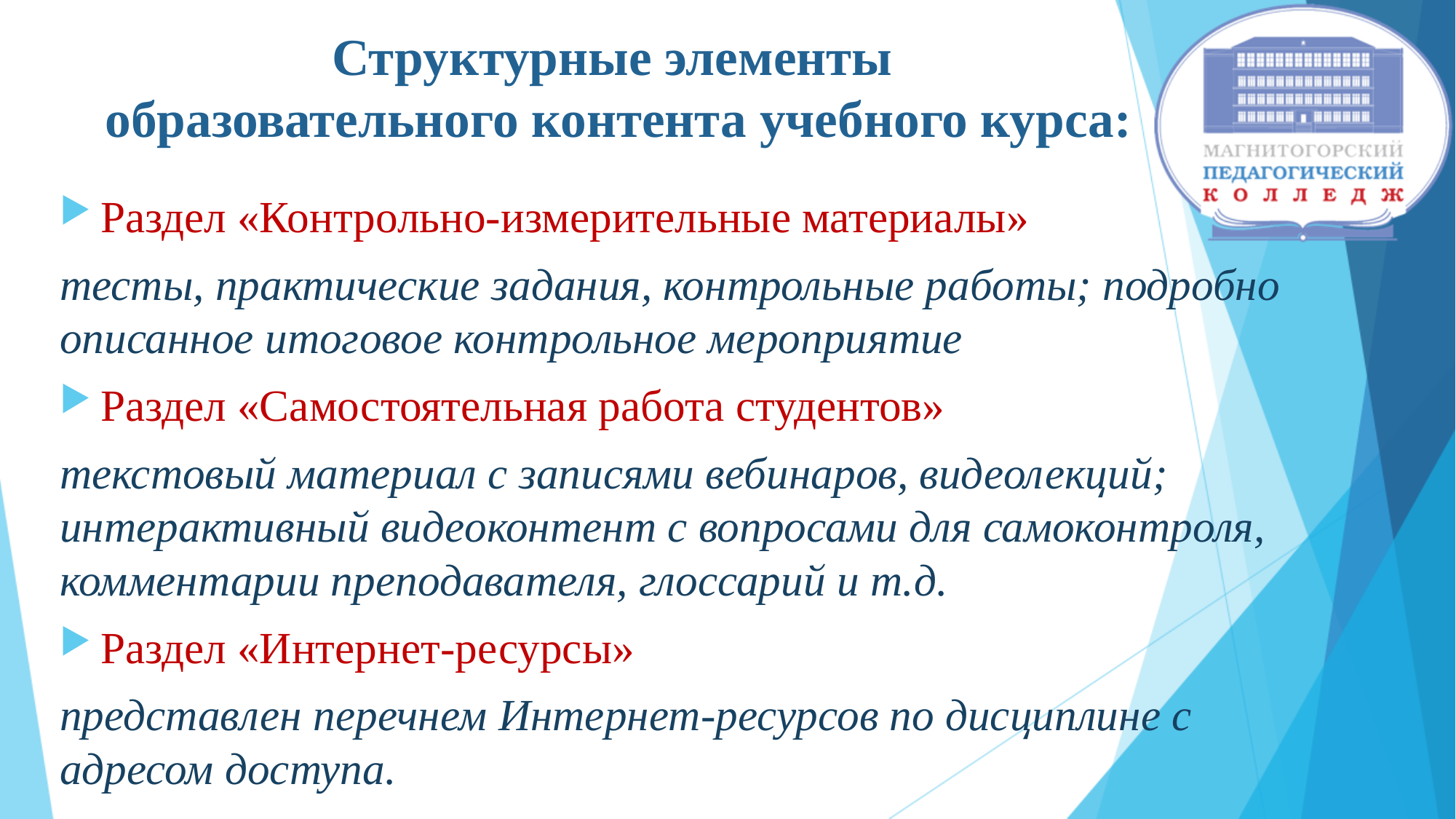

# Структурные элементы образовательного контента учебного курса:
Раздел «Контрольно-измерительные материалы»
тесты, практические задания, контрольные работы; подробно описанное итоговое контрольное мероприятие
Раздел «Самостоятельная работа студентов»
текстовый материал с записями вебинаров, видеолекций; интерактивный видеоконтент с вопросами для самоконтроля, комментарии преподавателя, глоссарий и т.д.
Раздел «Интернет-ресурсы»
представлен перечнем Интернет-ресурсов по дисциплине с адресом доступа.